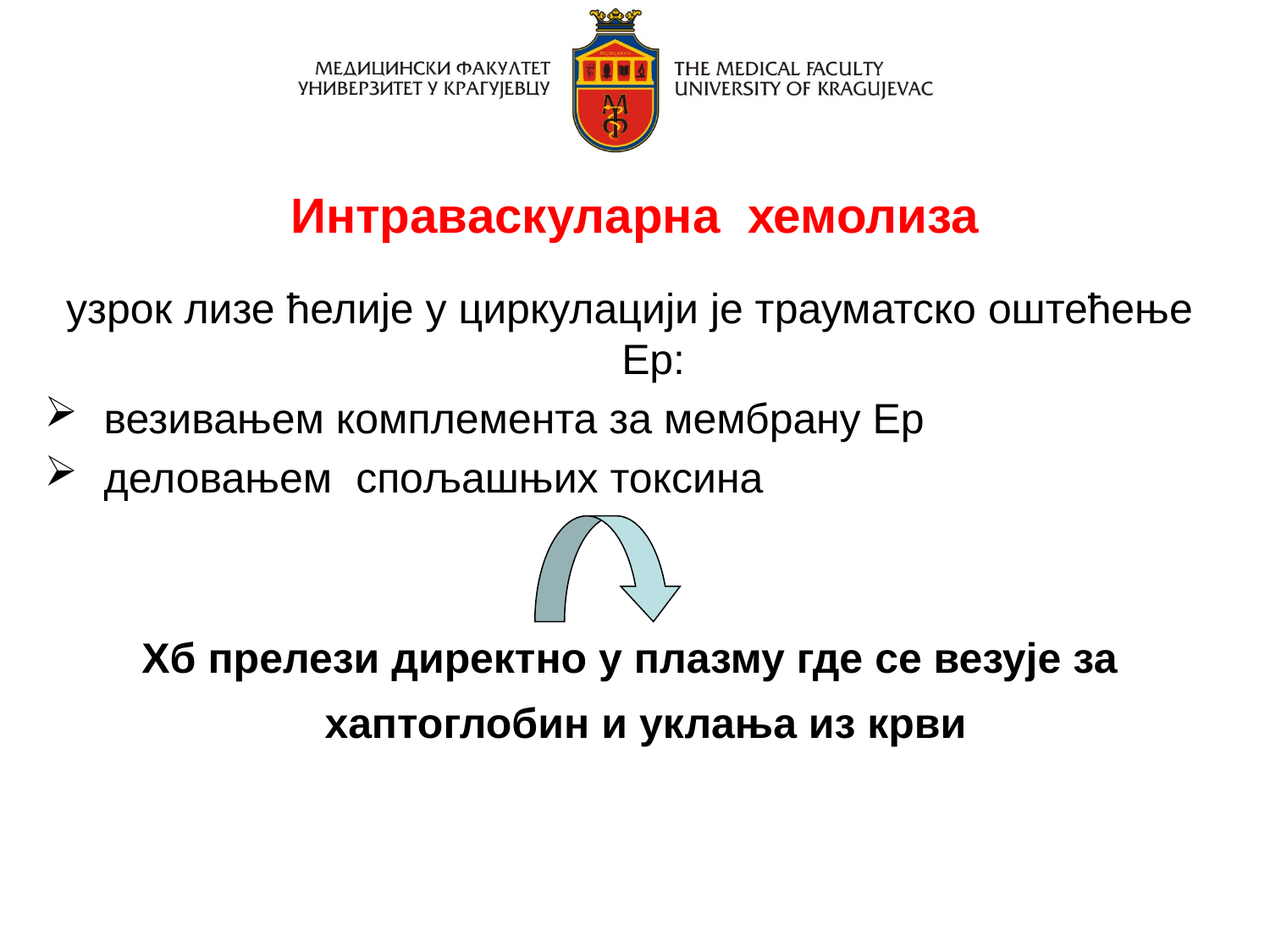

Интраваскуларна  хемолиза
узрок лизе ћелије у циркулацији је трауматско оштећење Ер:
 везивањем комплемента за мембрану Ер
 деловањем  спољашњих токсина

Хб прелези директно у плазму где се везује за хаптоглобин и уклања из крви